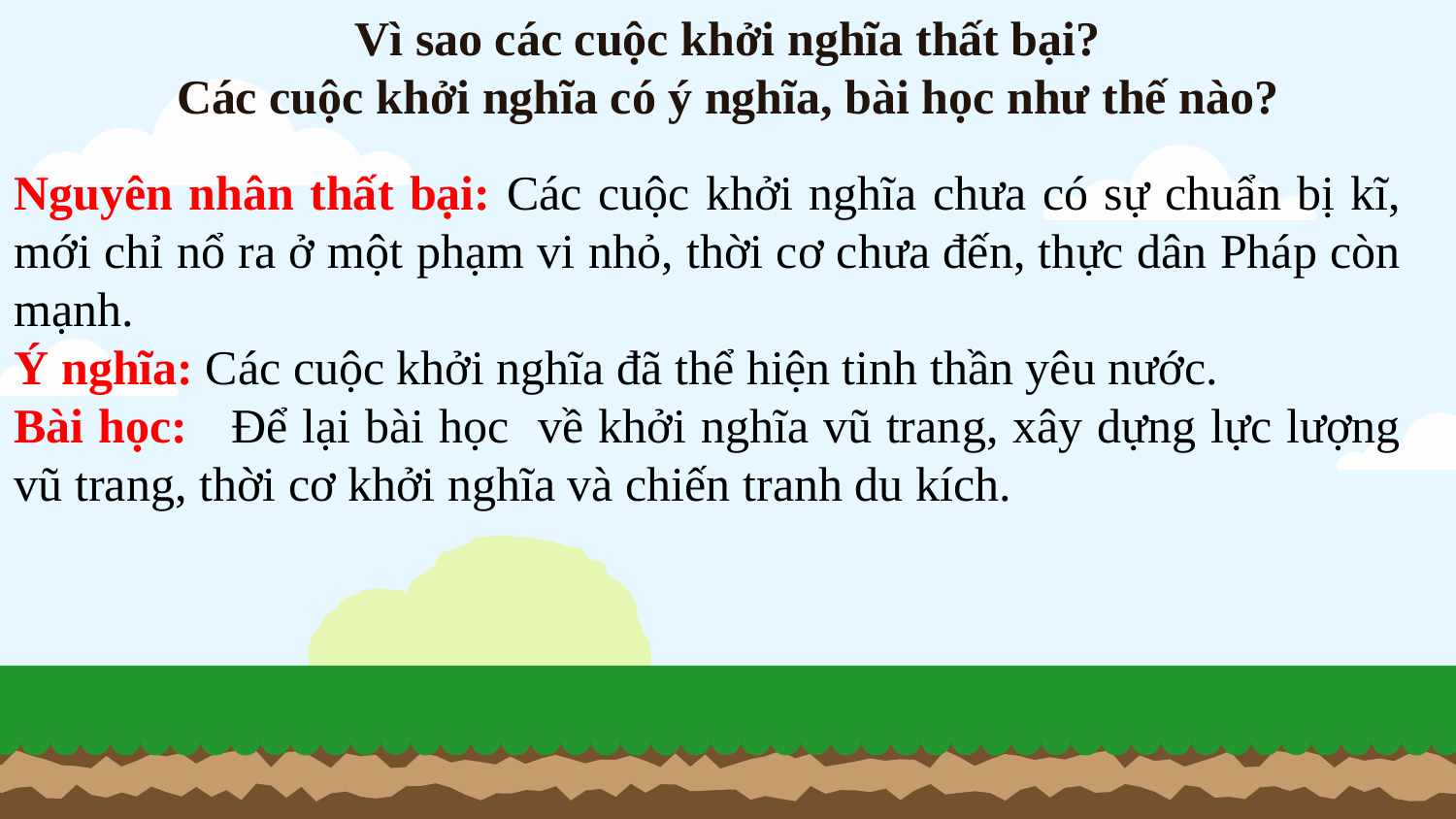

Vì sao các cuộc khởi nghĩa thất bại?
Các cuộc khởi nghĩa có ý nghĩa, bài học như thế nào?
Nguyên nhân thất bại: Các cuộc khởi nghĩa chưa có sự chuẩn bị kĩ, mới chỉ nổ ra ở một phạm vi nhỏ, thời cơ chưa đến, thực dân Pháp còn mạnh.
Ý nghĩa: Các cuộc khởi nghĩa đã thể hiện tinh thần yêu nước.
Bài học:   Để lại bài học  về khởi nghĩa vũ trang, xây dựng lực lượng vũ trang, thời cơ khởi nghĩa và chiến tranh du kích.